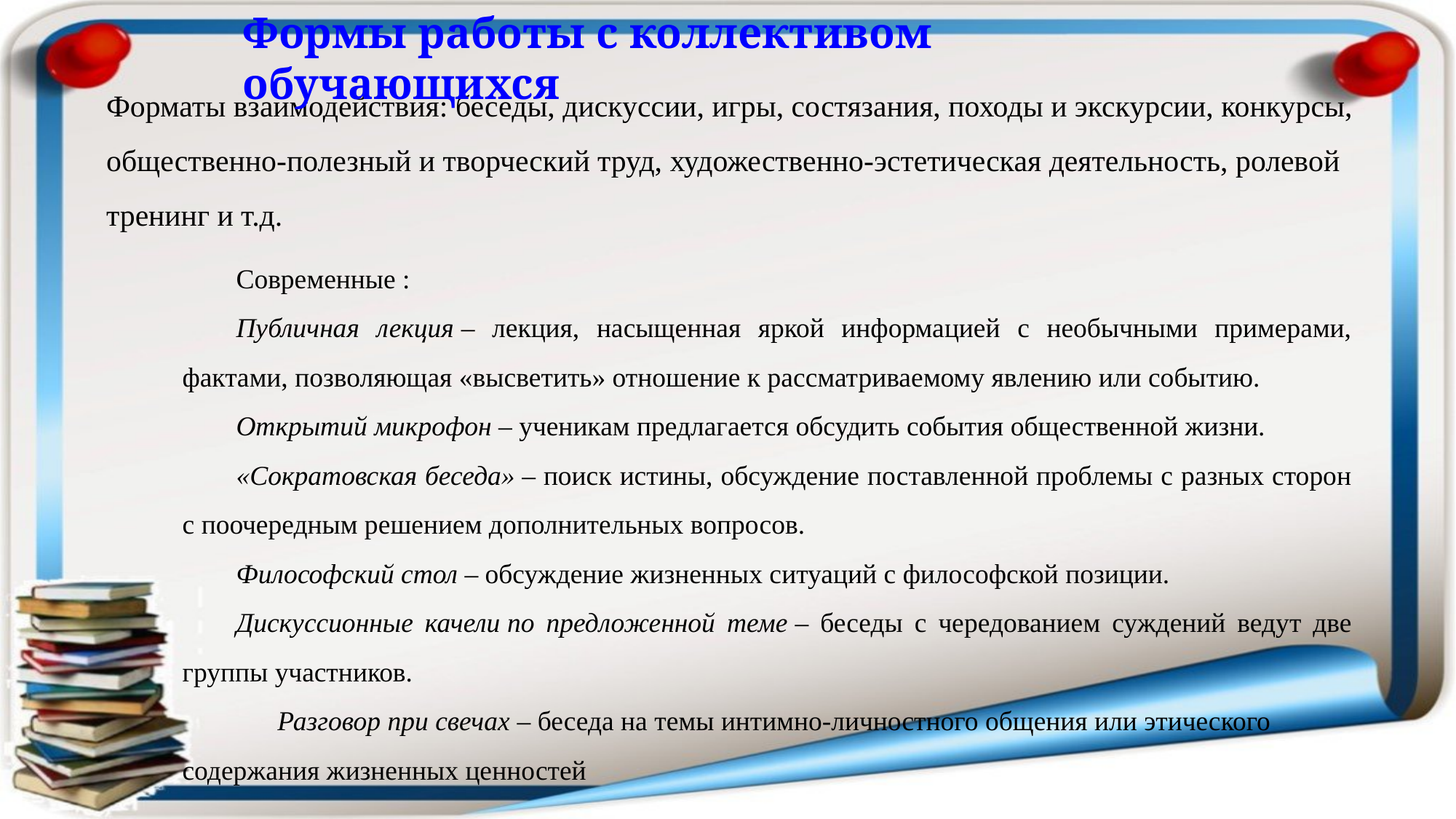

Формы работы с коллективом обучающихся
Форматы взаимодействия: беседы, дискуссии, игры, состязания, походы и экскурсии, конкурсы, общественно-полезный и творческий труд, художественно-эстетическая деятельность, ролевой тренинг и т.д.
Современные :
Публичная лекция – лекция, насыщенная яркой информацией с необычными примерами, фактами, позволяющая «высветить» отношение к рассматриваемому явлению или событию.
Открытий микрофон – ученикам предлагается обсудить события общественной жизни.
«Сократовская беседа» – поиск истины, обсуждение поставленной проблемы с разных сторон с поочередным решением дополнительных вопросов.
Философский стол – обсуждение жизненных ситуаций с философской позиции.
Дискуссионные качели по предложенной теме – беседы с чередованием суждений ведут две группы участников.
      Разговор при свечах – беседа на темы интимно-личностного общения или этического содержания жизненных ценностей